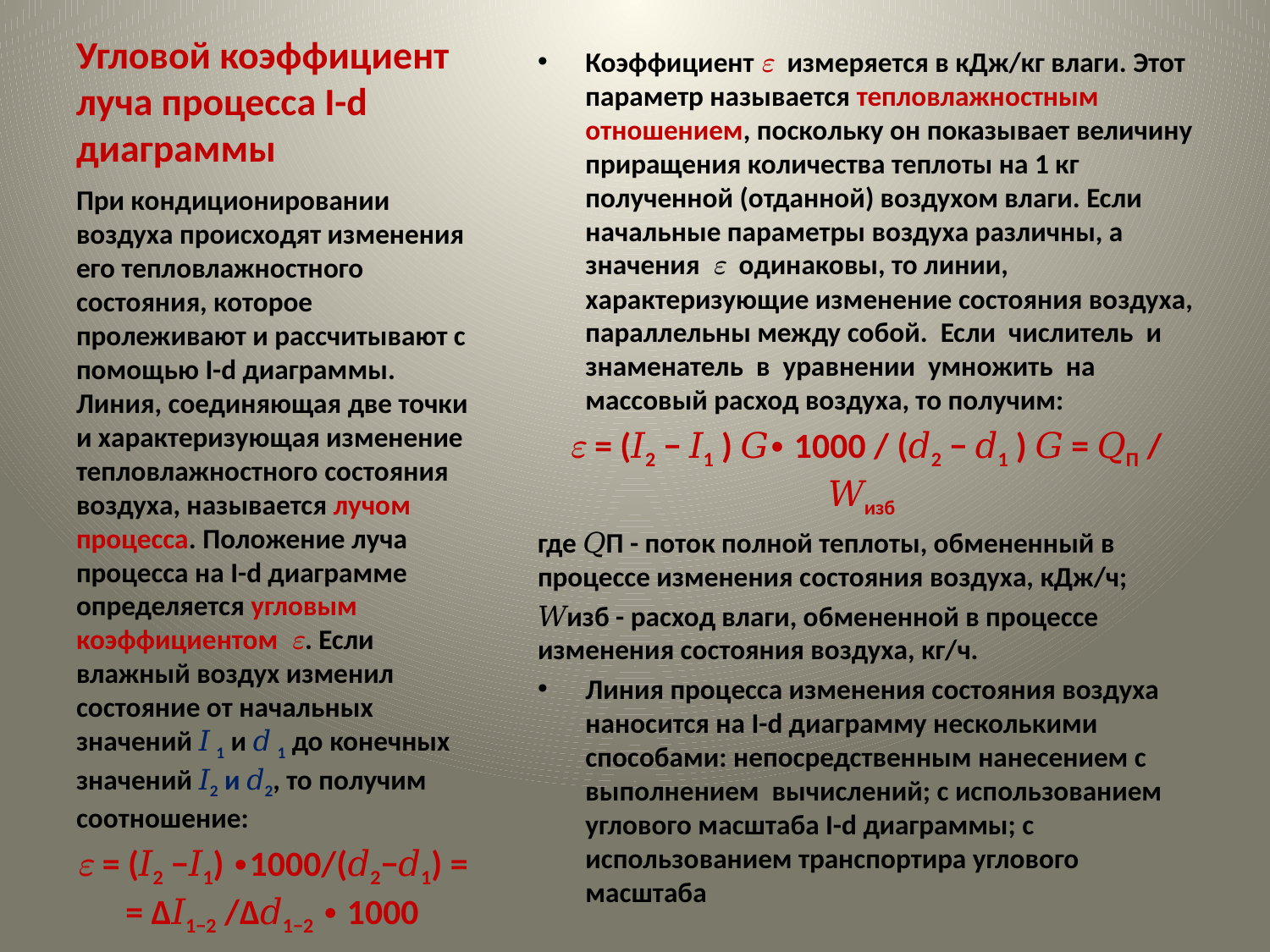

# Угловой коэффициент луча процесса I-d диаграммы
Коэффициент 𝜀  измеряется в кДж/кг влаги. Этот параметр называется тепловлажностным  отношением, поскольку он показывает величину приращения количества теплоты на 1 кг полученной (отданной) воздухом влаги. Если начальные параметры воздуха различны, а значения  𝜀  одинаковы, то линии, характеризующие изменение состояния воздуха, параллельны между собой.  Если  числитель  и  знаменатель  в  уравнении  умножить  на  массовый расход воздуха, то получим:
𝜀 = (𝐼2 − 𝐼1 ) 𝐺∙ 1000 / (𝑑2 − 𝑑1 ) 𝐺 = 𝑄П / 𝑊изб
где 𝑄П - поток полной теплоты, обмененный в процессе изменения состояния воздуха, кДж/ч;
𝑊изб - расход влаги, обмененной в процессе изменения состояния воздуха, кг/ч.
Линия процесса изменения состояния воздуха наносится на I-d диаграмму несколькими способами: непосредственным нанесением с выполнением  вычислений; с использованием углового масштаба I-d диаграммы; с использованием транспортира углового масштаба
При кондиционировании  воздуха происходят изменения его тепловлажностного состояния, которое пролеживают и рассчитывают с помощью I-d диаграммы. Линия, соединяющая две точки и характеризующая изменение тепловлажностного состояния воздуха, называется лучом процесса. Положение луча процесса на I-d диаграмме определяется угловым коэффициентом  𝜀. Если влажный воздух изменил состояние от начальных значений 𝐼 1 и 𝑑 1 до конечных значений 𝐼2 и 𝑑2, то получим соотношение:
𝜀 = (𝐼2 −𝐼1) ∙1000/(𝑑2−𝑑1) =  = ∆𝐼1−2 /∆𝑑1−2 ∙ 1000